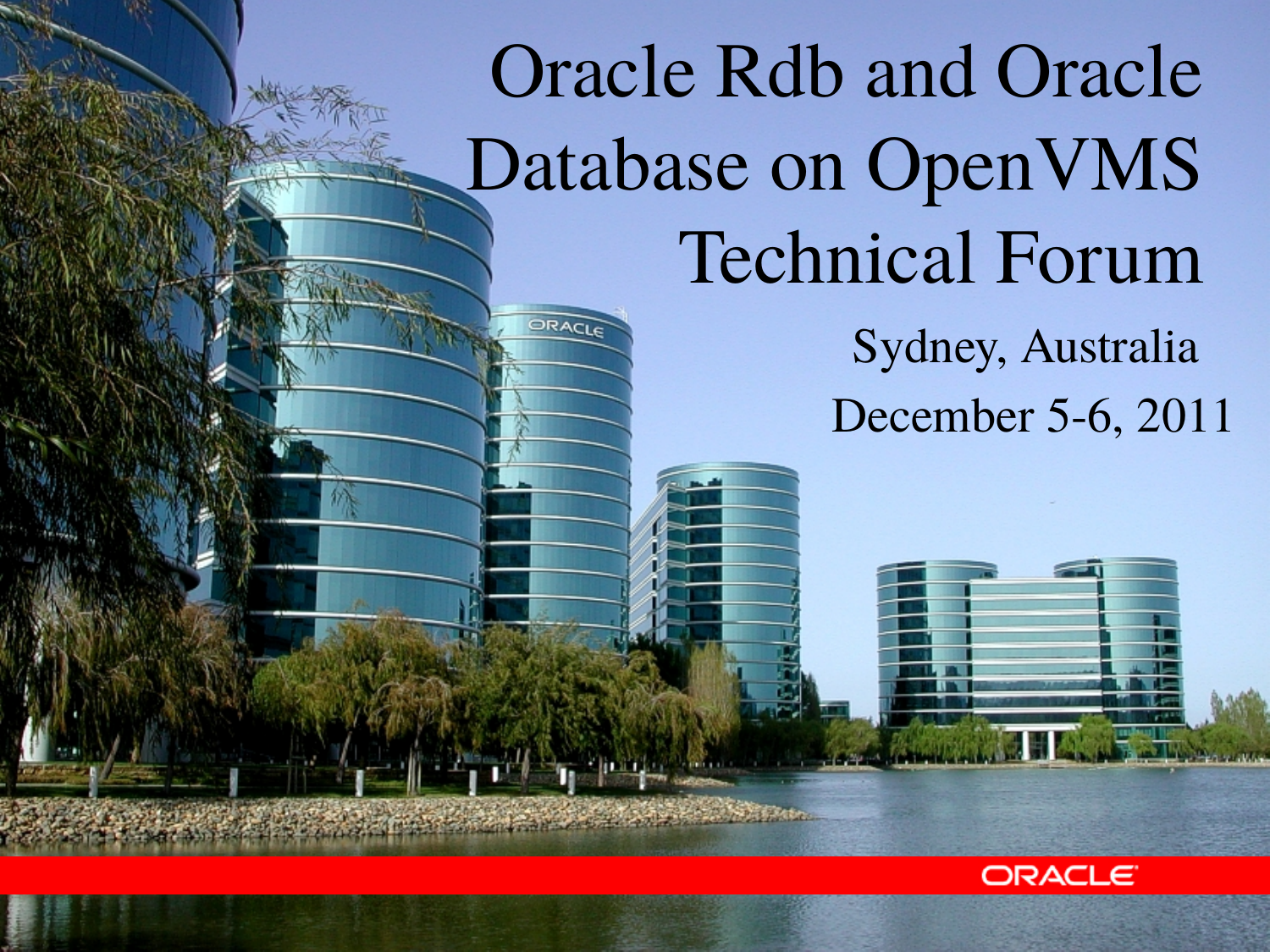

# Oracle Rdb and Oracle Database on OpenVMS Technical Forum
Sydney, Australia
December 5-6, 2011